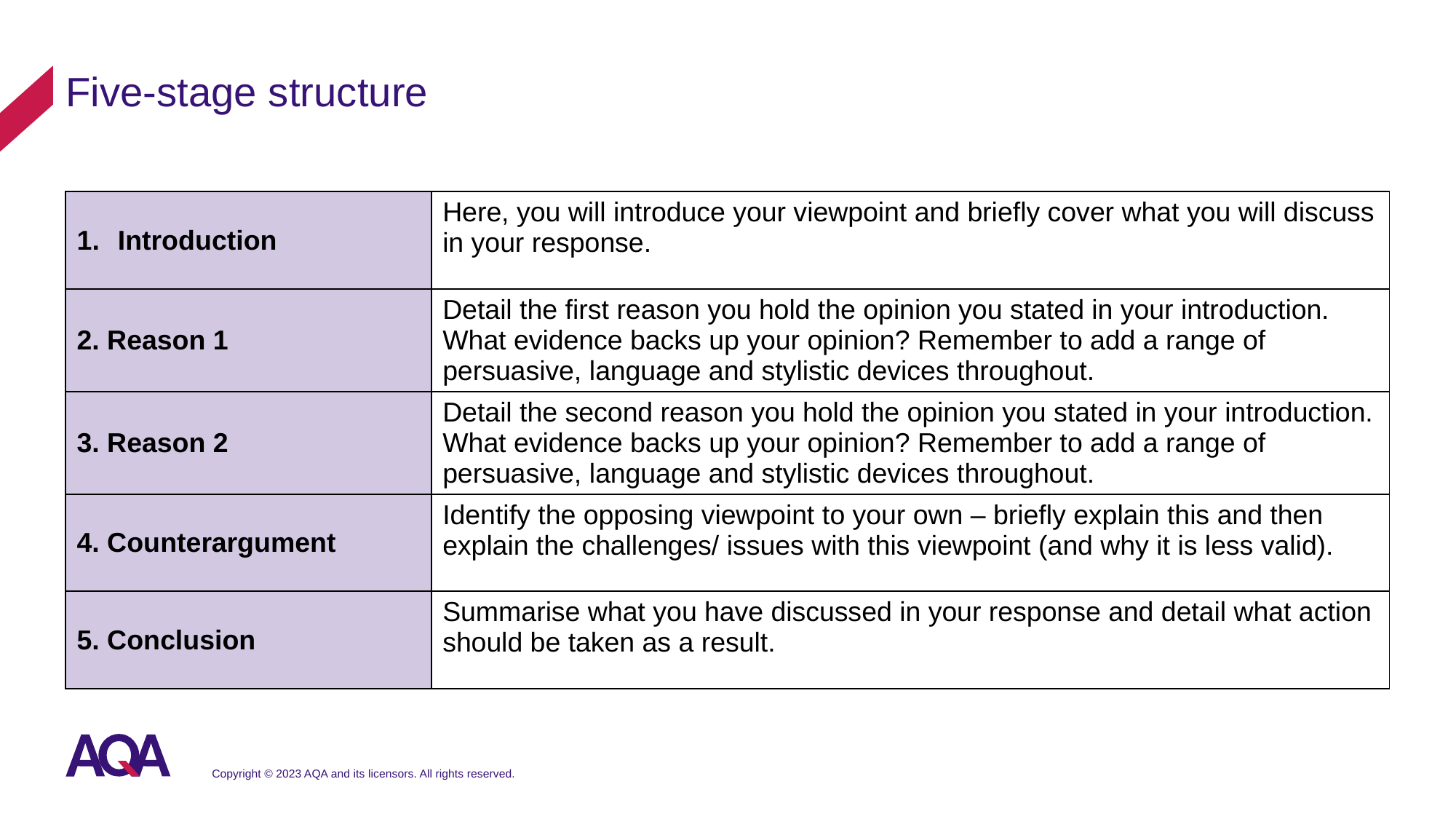

# Five-stage structure
| Introduction | Here, you will introduce your viewpoint and briefly cover what you will discuss in your response. |
| --- | --- |
| 2. Reason 1 | Detail the first reason you hold the opinion you stated in your introduction. What evidence backs up your opinion? Remember to add a range of persuasive, language and stylistic devices throughout. |
| 3. Reason 2 | Detail the second reason you hold the opinion you stated in your introduction. What evidence backs up your opinion? Remember to add a range of persuasive, language and stylistic devices throughout. |
| 4. Counterargument | Identify the opposing viewpoint to your own – briefly explain this and then explain the challenges/ issues with this viewpoint (and why it is less valid). |
| 5. Conclusion | Summarise what you have discussed in your response and detail what action should be taken as a result. |
Copyright © 2023 AQA and its licensors. All rights reserved.